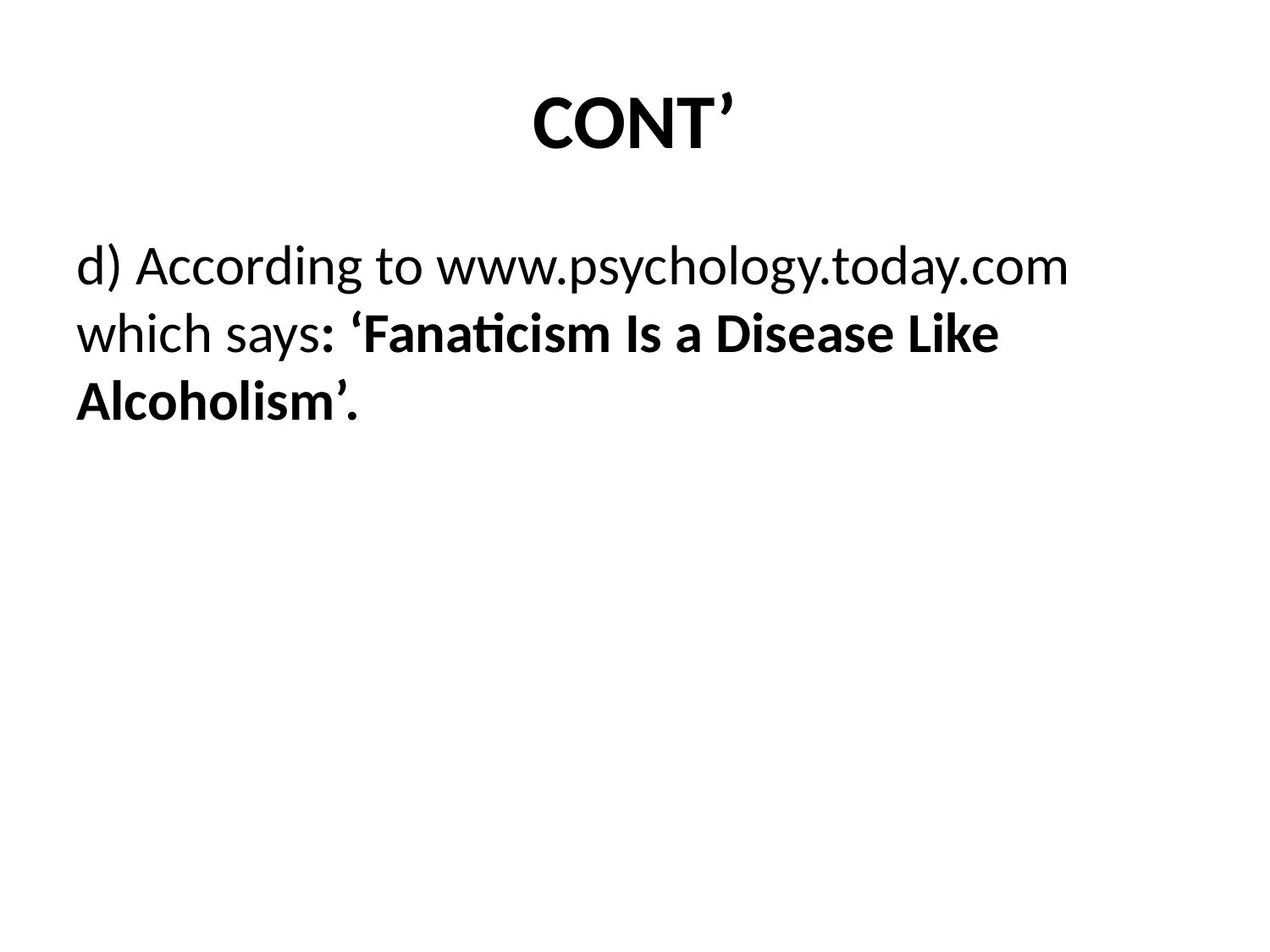

# CONT’
d) According to www.psychology.today.com which says: ‘Fanaticism Is a Disease Like Alcoholism’.